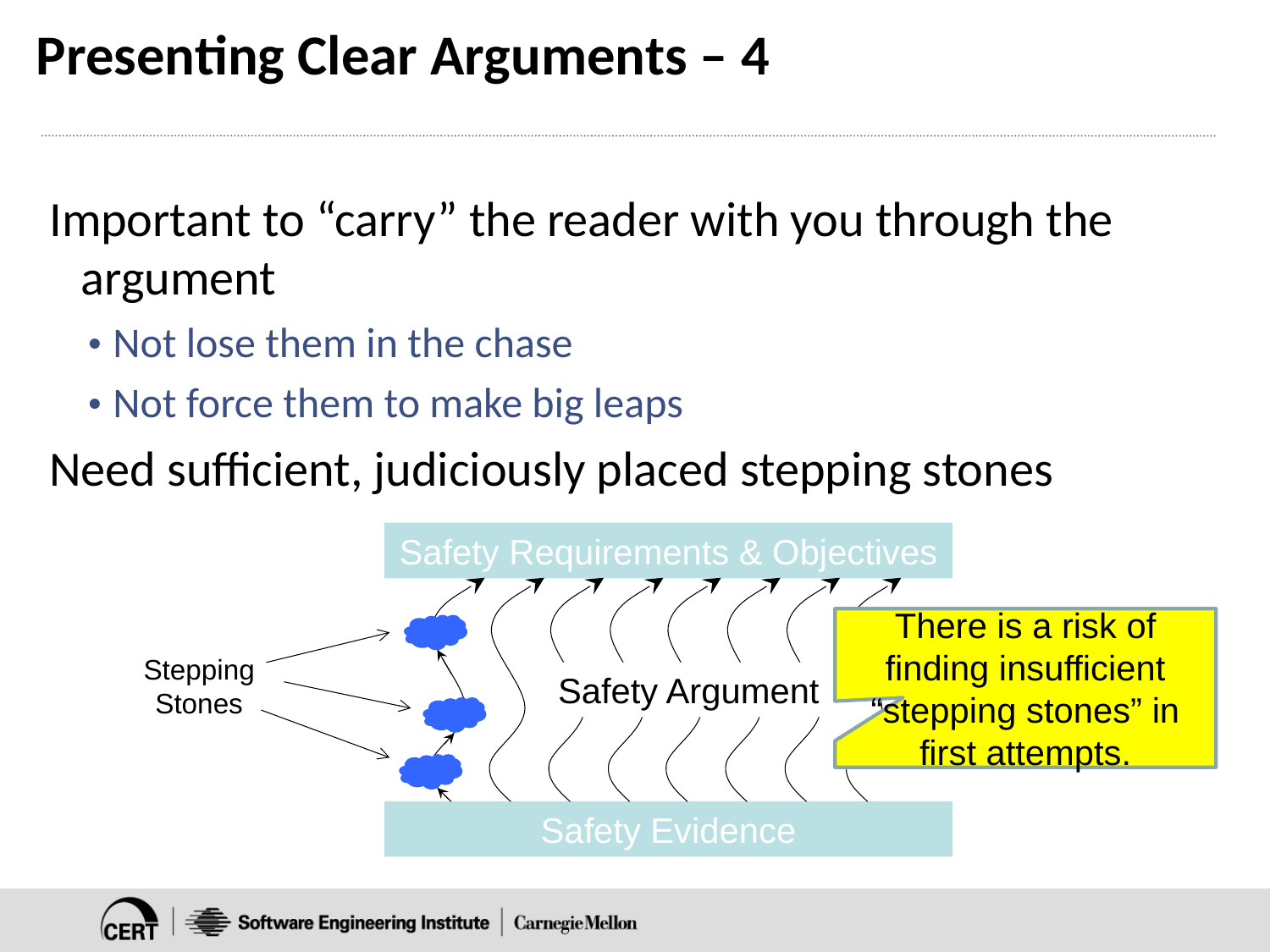

# Presenting Clear Arguments – 4
Important to “carry” the reader with you through the argument
Not lose them in the chase
Not force them to make big leaps
Need sufficient, judiciously placed stepping stones
Safety Requirements & Objectives

There is a risk of finding insufficient “stepping stones” in first attempts.

Stepping Stones
Safety Argument

Safety Evidence